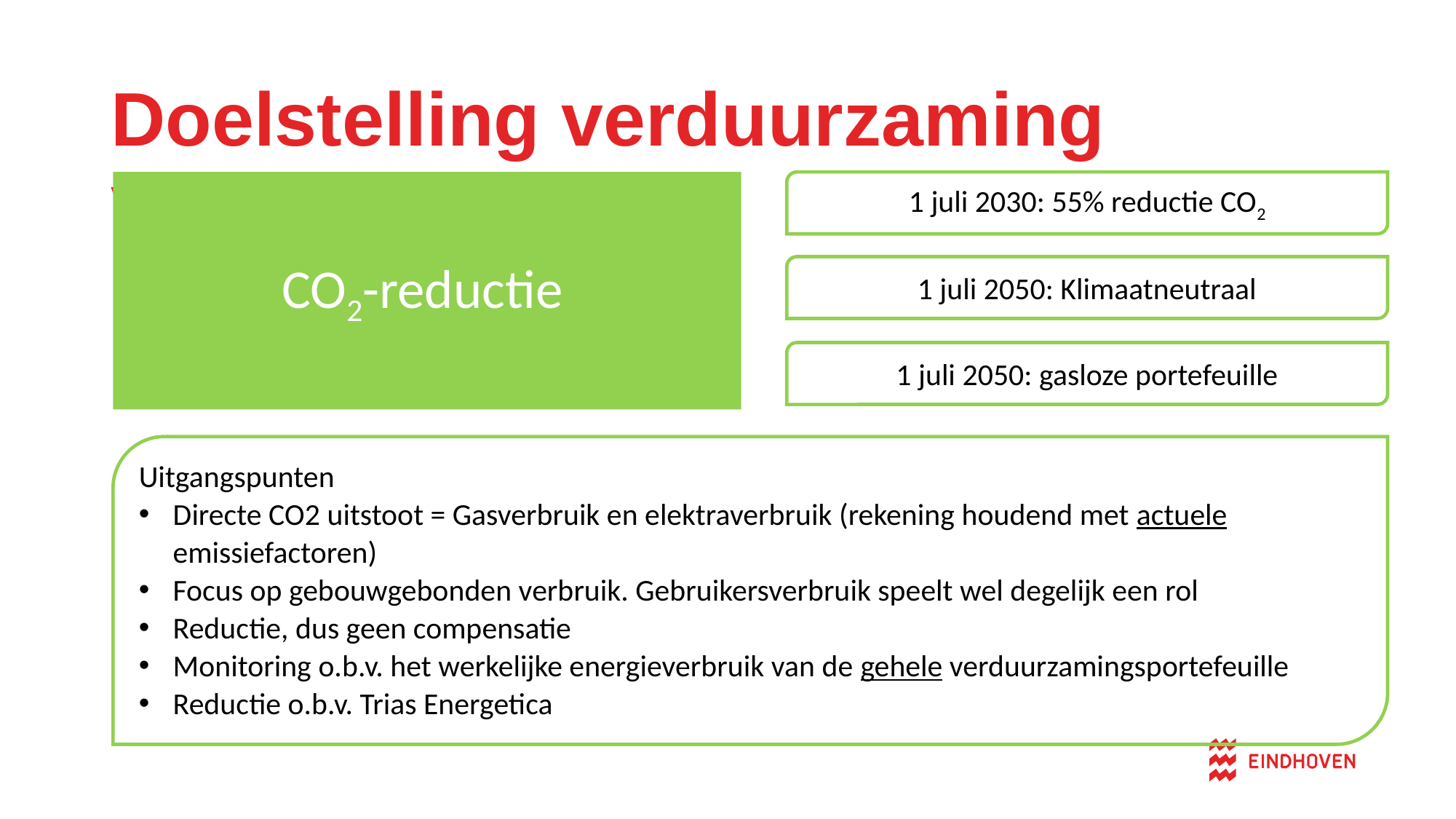

# Doelstelling verduurzaming vastgoed
1 juli 2030: 55% reductie CO2
CO2-reductie
1 juli 2050: Klimaatneutraal
1 juli 2050: gasloze portefeuille
Uitgangspunten
Directe CO2 uitstoot = Gasverbruik en elektraverbruik (rekening houdend met actuele emissiefactoren)
Focus op gebouwgebonden verbruik. Gebruikersverbruik speelt wel degelijk een rol
Reductie, dus geen compensatie
Monitoring o.b.v. het werkelijke energieverbruik van de gehele verduurzamingsportefeuille
Reductie o.b.v. Trias Energetica